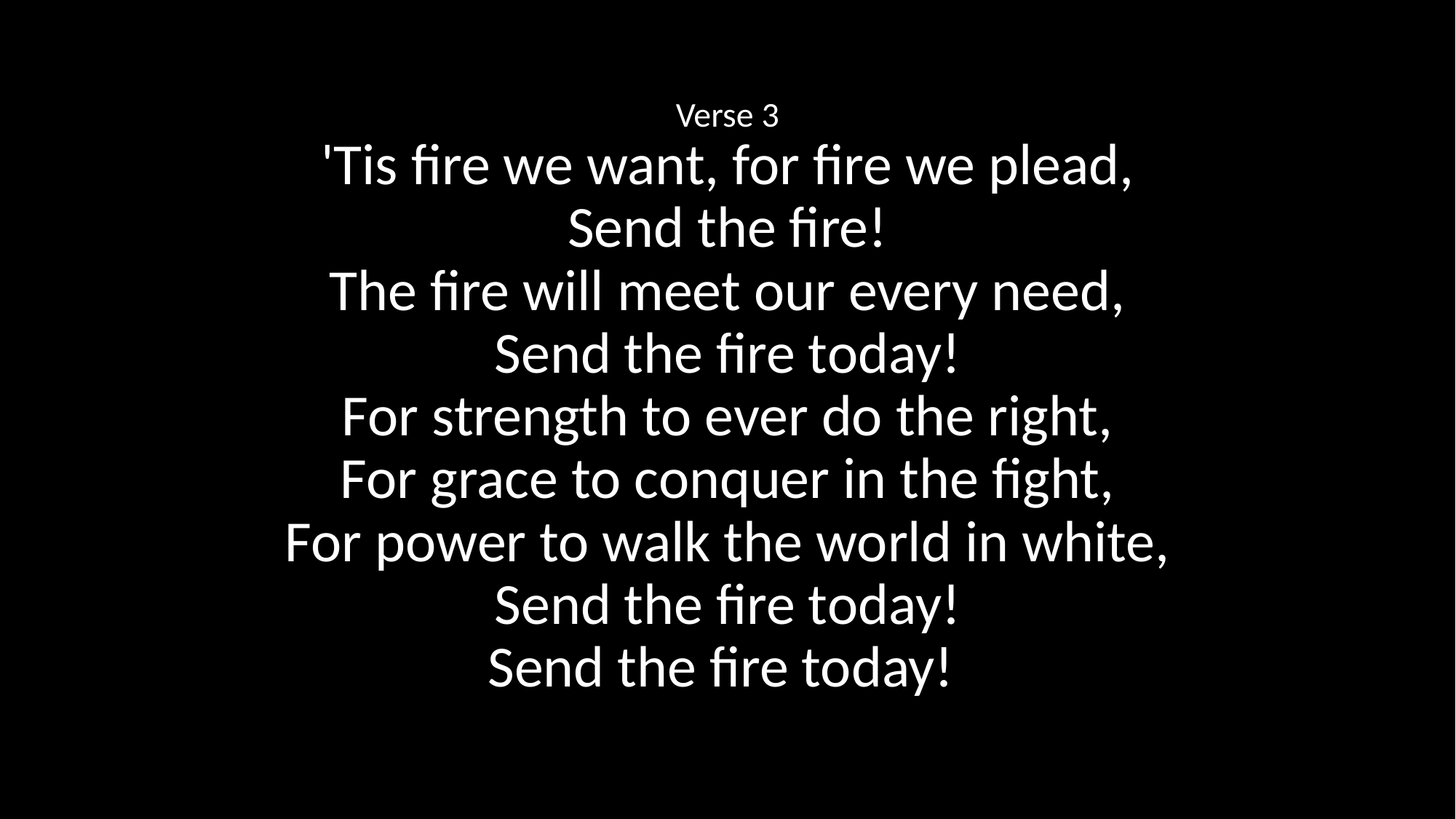

Verse 3
'Tis fire we want, for fire we plead,
Send the fire!
The fire will meet our every need,
Send the fire today!
For strength to ever do the right,
For grace to conquer in the fight,
For power to walk the world in white,
Send the fire today!
Send the fire today!